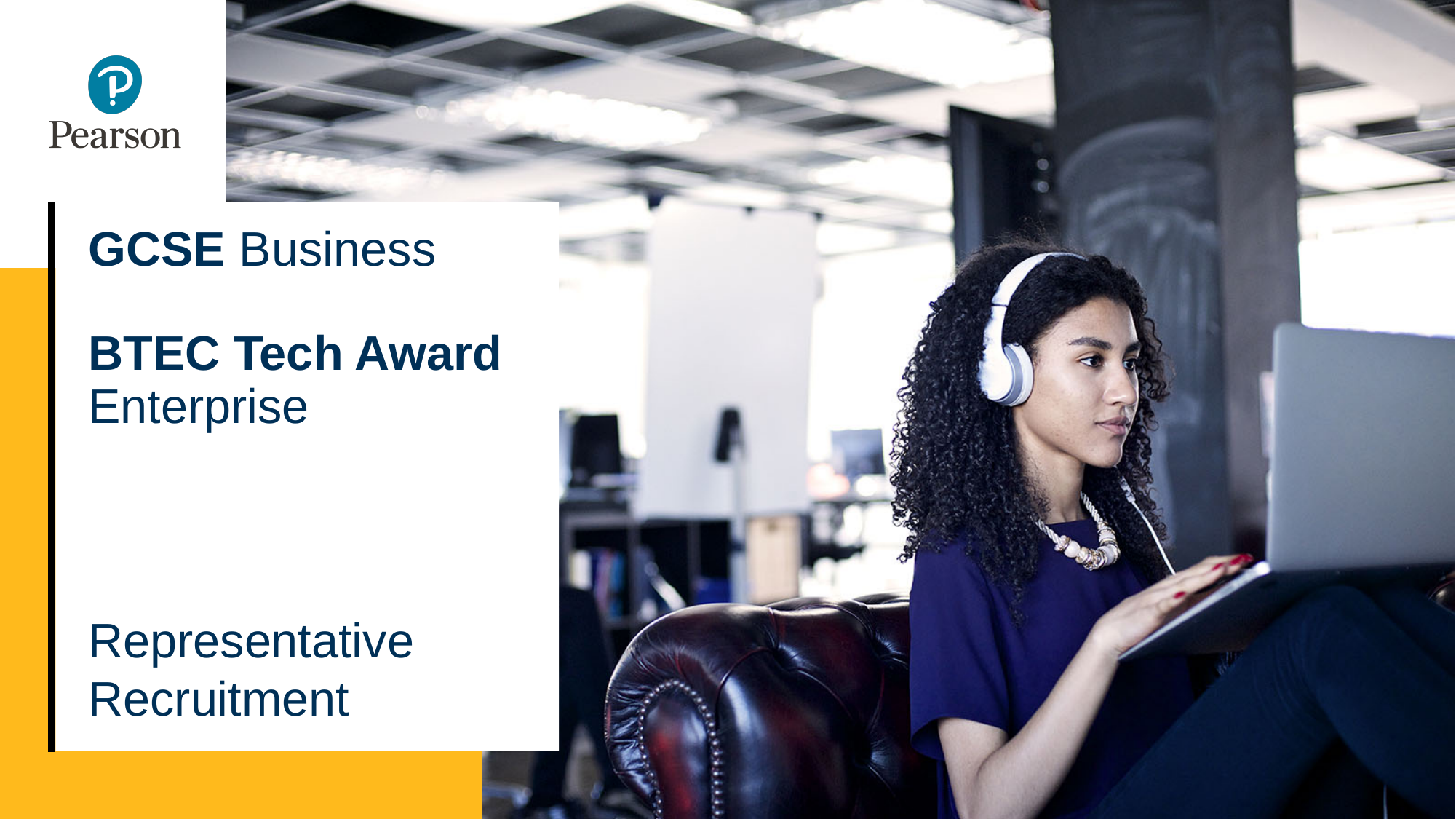

# GCSE Business BTEC Tech Award Enterprise
Representative
Recruitment